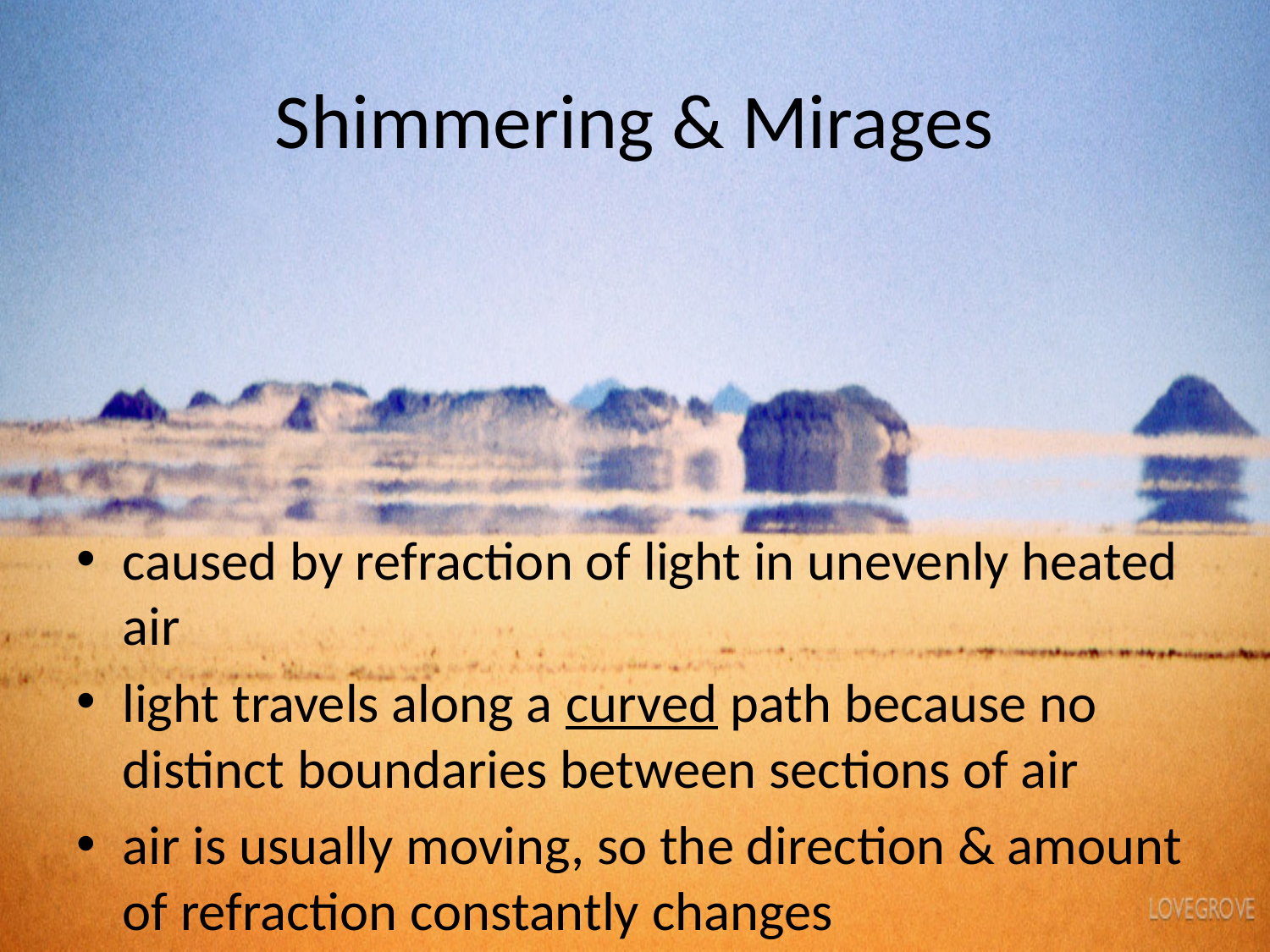

# Shimmering & Mirages
caused by refraction of light in unevenly heated air
light travels along a curved path because no distinct boundaries between sections of air
air is usually moving, so the direction & amount of refraction constantly changes